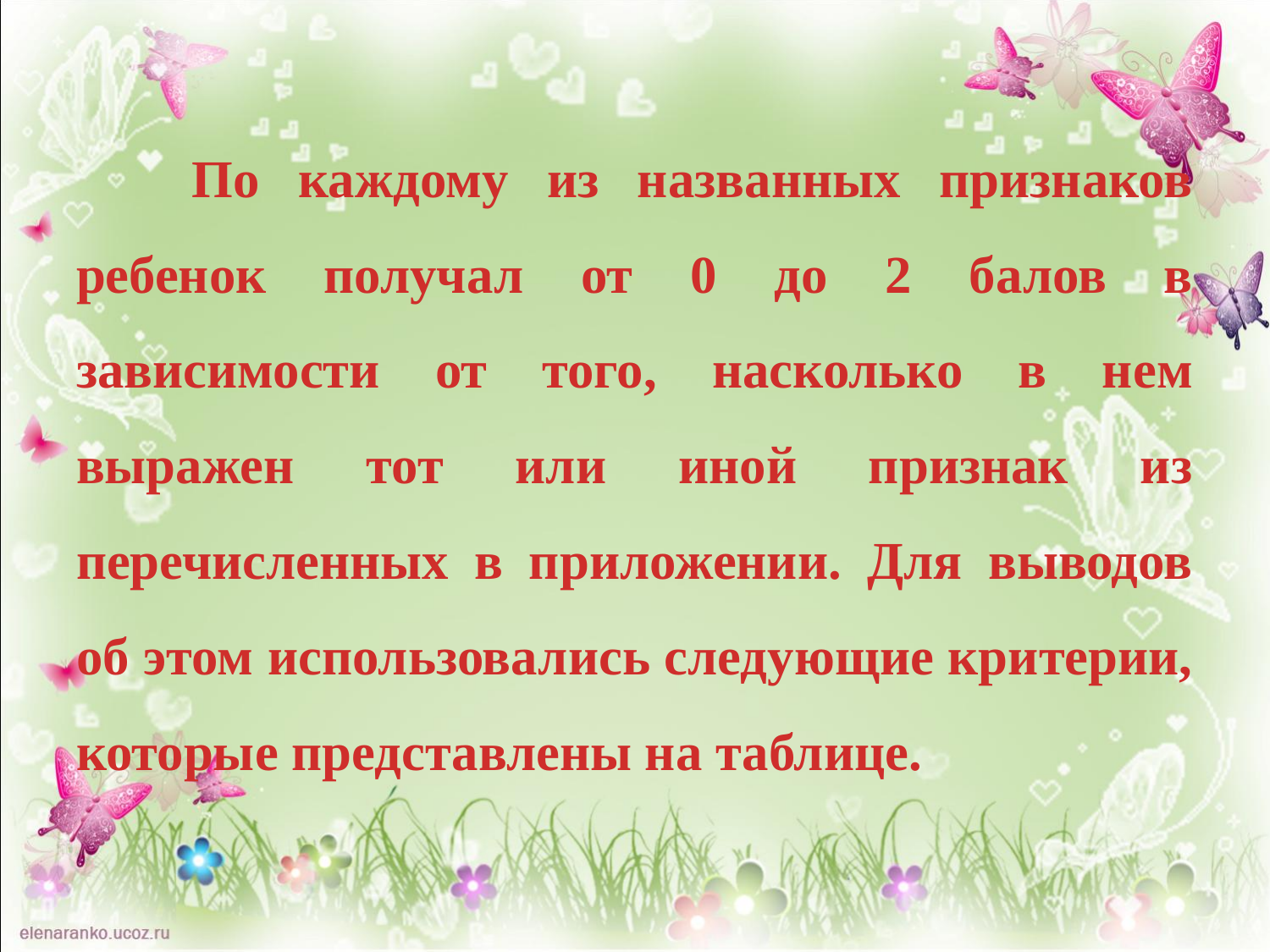

По каждому из названных признаков ребенок получал от 0 до 2 балов в зависимости от того, насколько в нем выражен тот или иной признак из перечисленных в приложении. Для выводов об этом использовались следующие критерии, которые представлены на таблице.